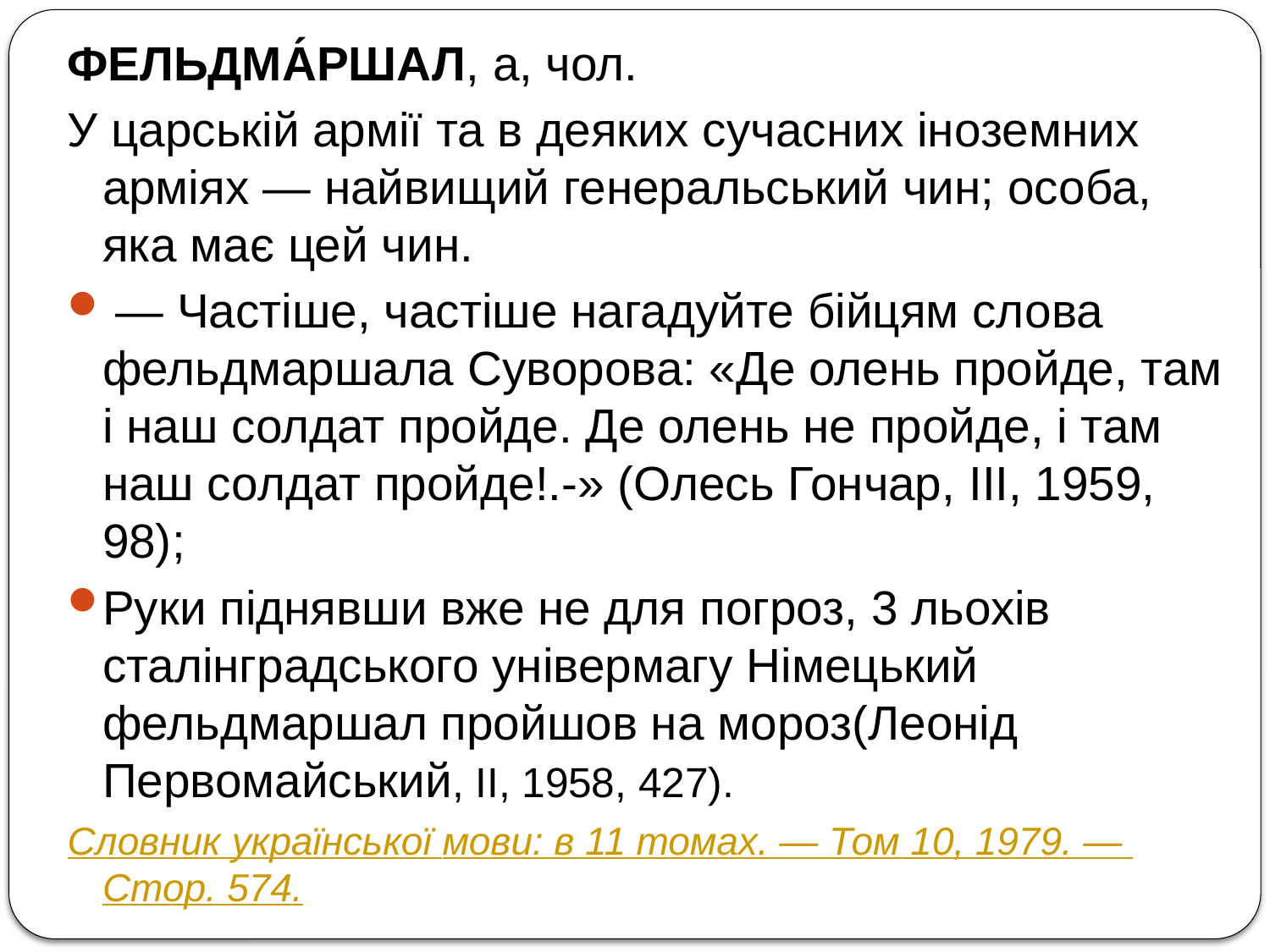

ФЕЛЬДМА́РШАЛ, а, чол.
У царській армії та в деяких сучасних іноземних арміях — найвищий генеральський чин; особа, яка має цей чин.
 — Частіше, частіше нагадуйте бійцям слова фельдмаршала Суворова: «Де олень пройде, там і наш солдат пройде. Де олень не пройде, і там наш солдат пройде!.-» (Олесь Гончар, III, 1959, 98);
Руки піднявши вже не для погроз, 3 льохів сталінградського універмагу Німецький фельдмаршал пройшов на мороз(Леонід Первомайський, II, 1958, 427).
Словник української мови: в 11 томах. — Том 10, 1979. — Стор. 574.
#